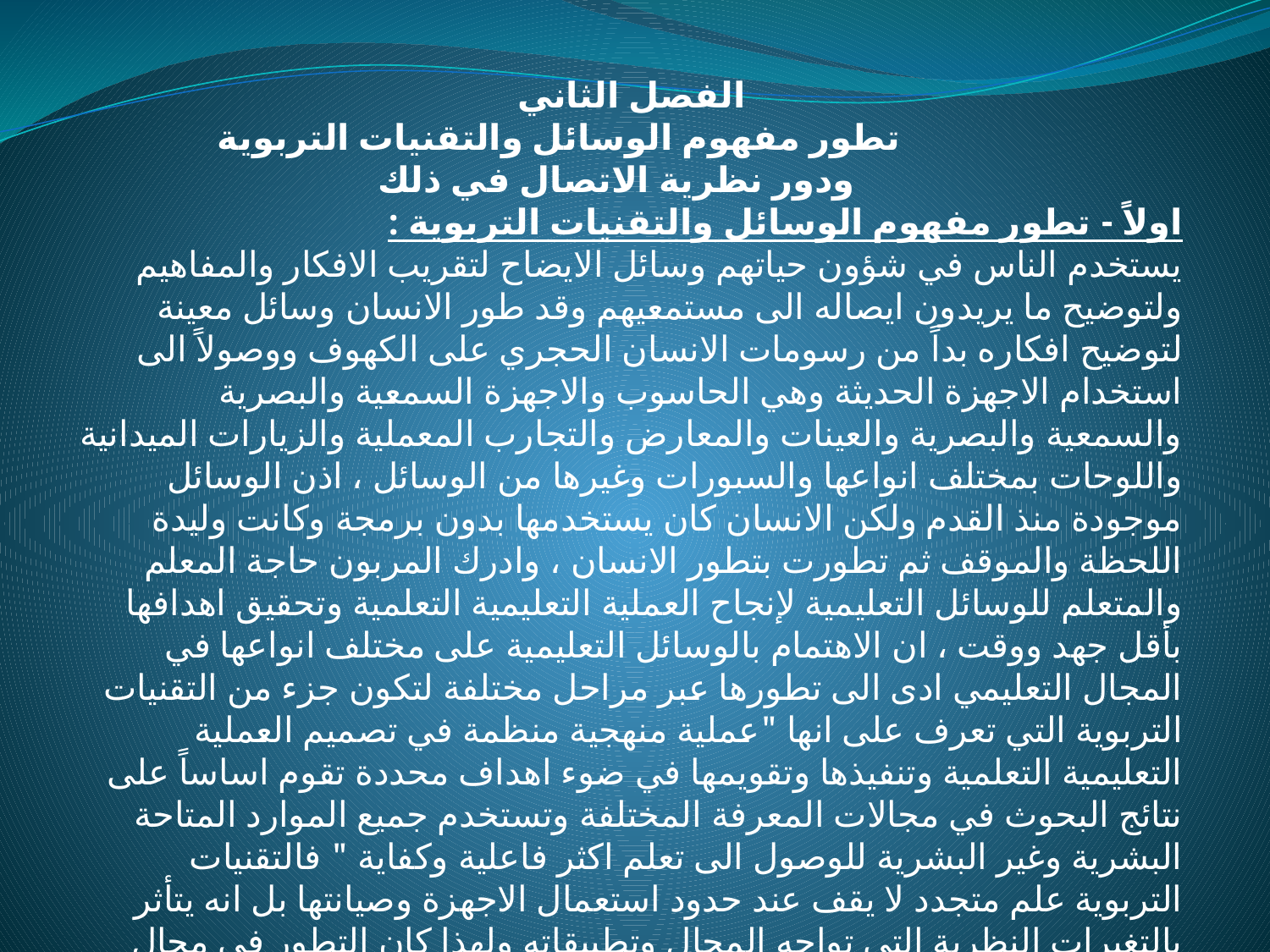

الفصل الثاني
                               تطور مفهوم الوسائل والتقنيات التربوية
                                    ودور نظرية الاتصال في ذلك
اولاً - تطور مفهوم الوسائل والتقنيات التربوية :
يستخدم الناس في شؤون حياتهم وسائل الايضاح لتقريب الافكار والمفاهيم ولتوضيح ما يريدون ايصاله الى مستمعيهم وقد طور الانسان وسائل معينة لتوضيح افكاره بداً من رسومات الانسان الحجري على الكهوف ووصولاً الى استخدام الاجهزة الحديثة وهي الحاسوب والاجهزة السمعية والبصرية والسمعية والبصرية والعينات والمعارض والتجارب المعملية والزيارات الميدانية واللوحات بمختلف انواعها والسبورات وغيرها من الوسائل ، اذن الوسائل موجودة منذ القدم ولكن الانسان كان يستخدمها بدون برمجة وكانت وليدة اللحظة والموقف ثم تطورت بتطور الانسان ، وادرك المربون حاجة المعلم والمتعلم للوسائل التعليمية لإنجاح العملية التعليمية التعلمية وتحقيق اهدافها بأقل جهد ووقت ، ان الاهتمام بالوسائل التعليمية على مختلف انواعها في المجال التعليمي ادى الى تطورها عبر مراحل مختلفة لتكون جزء من التقنيات التربوية التي تعرف على انها "عملية منهجية منظمة في تصميم العملية التعليمية التعلمية وتنفيذها وتقويمها في ضوء اهداف محددة تقوم اساساً على نتائج البحوث في مجالات المعرفة المختلفة وتستخدم جميع الموارد المتاحة البشرية وغير البشرية للوصول الى تعلم اكثر فاعلية وكفاية " فالتقنيات التربوية علم متجدد لا يقف عند حدود استعمال الاجهزة وصيانتها بل انه يتأثر بالتغيرات النظرية التي تواجه المجال وتطبيقاته ولهذا كان التطور في مجال التقنيات التربوية موازياً للتطورات في النظريات ذات العلاقة والمتتبع للتغيرات التي طرأت على تعريفات المجال منذ